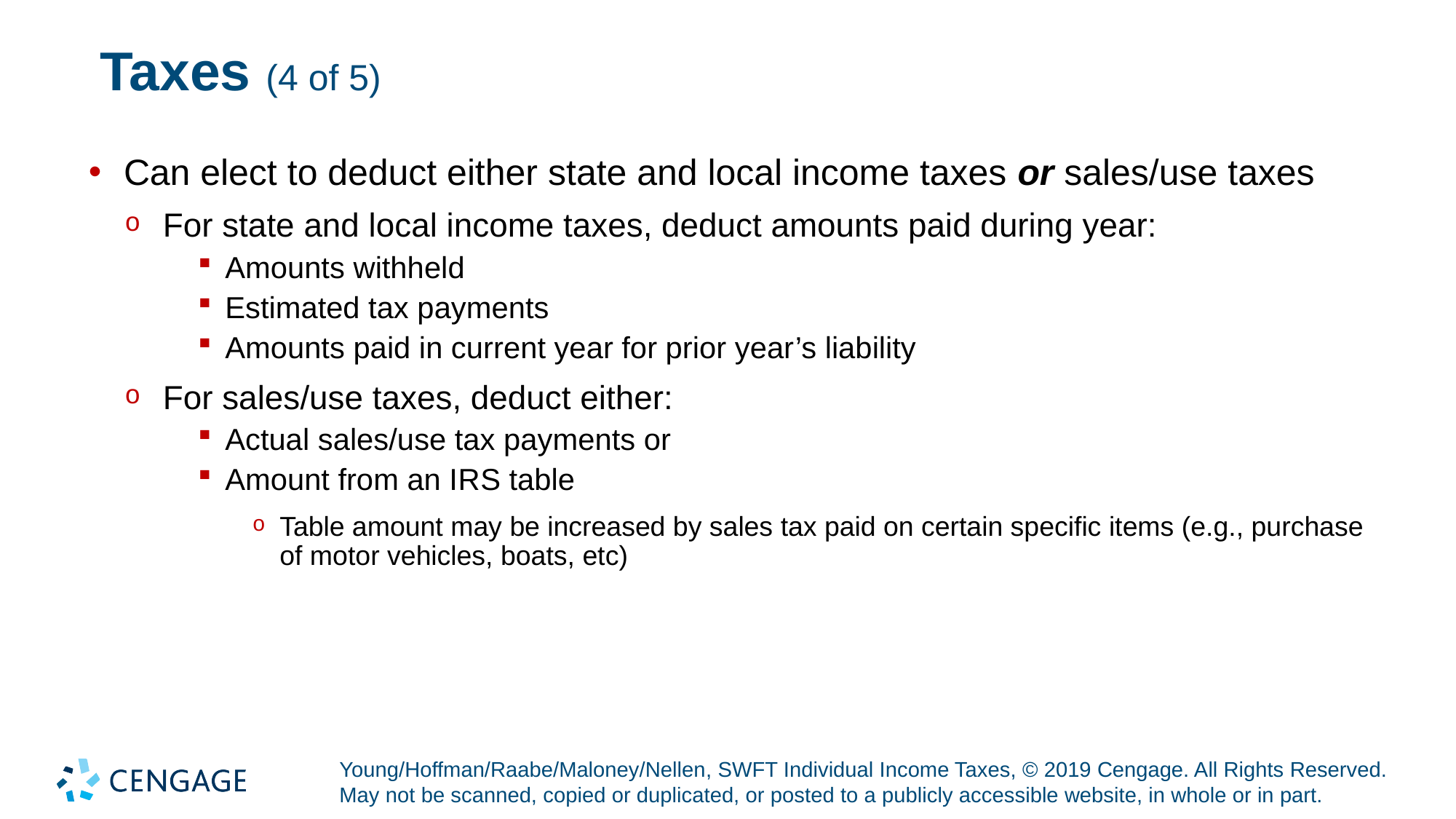

# Taxes (4 of 5)
Can elect to deduct either state and local income taxes or sales/use taxes
For state and local income taxes, deduct amounts paid during year:
Amounts withheld
Estimated tax payments
Amounts paid in current year for prior year’s liability
For sales/use taxes, deduct either:
Actual sales/use tax payments or
Amount from an I R S table
Table amount may be increased by sales tax paid on certain specific items (e.g., purchase of motor vehicles, boats, etc)